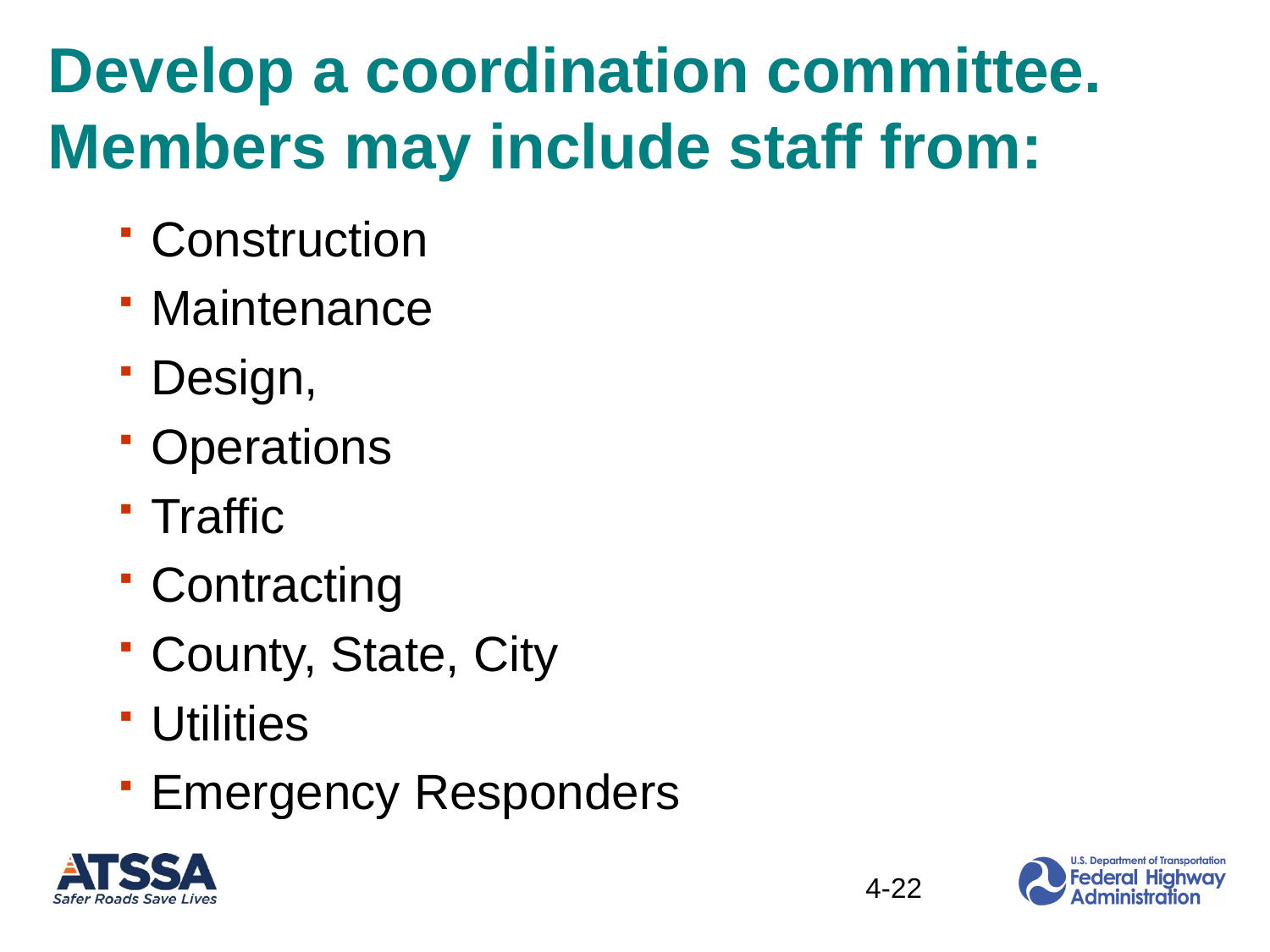

# Develop a coordination committee. Members may include staff from:
Construction
Maintenance
Design,
Operations
Traffic
Contracting
County, State, City
Utilities
Emergency Responders